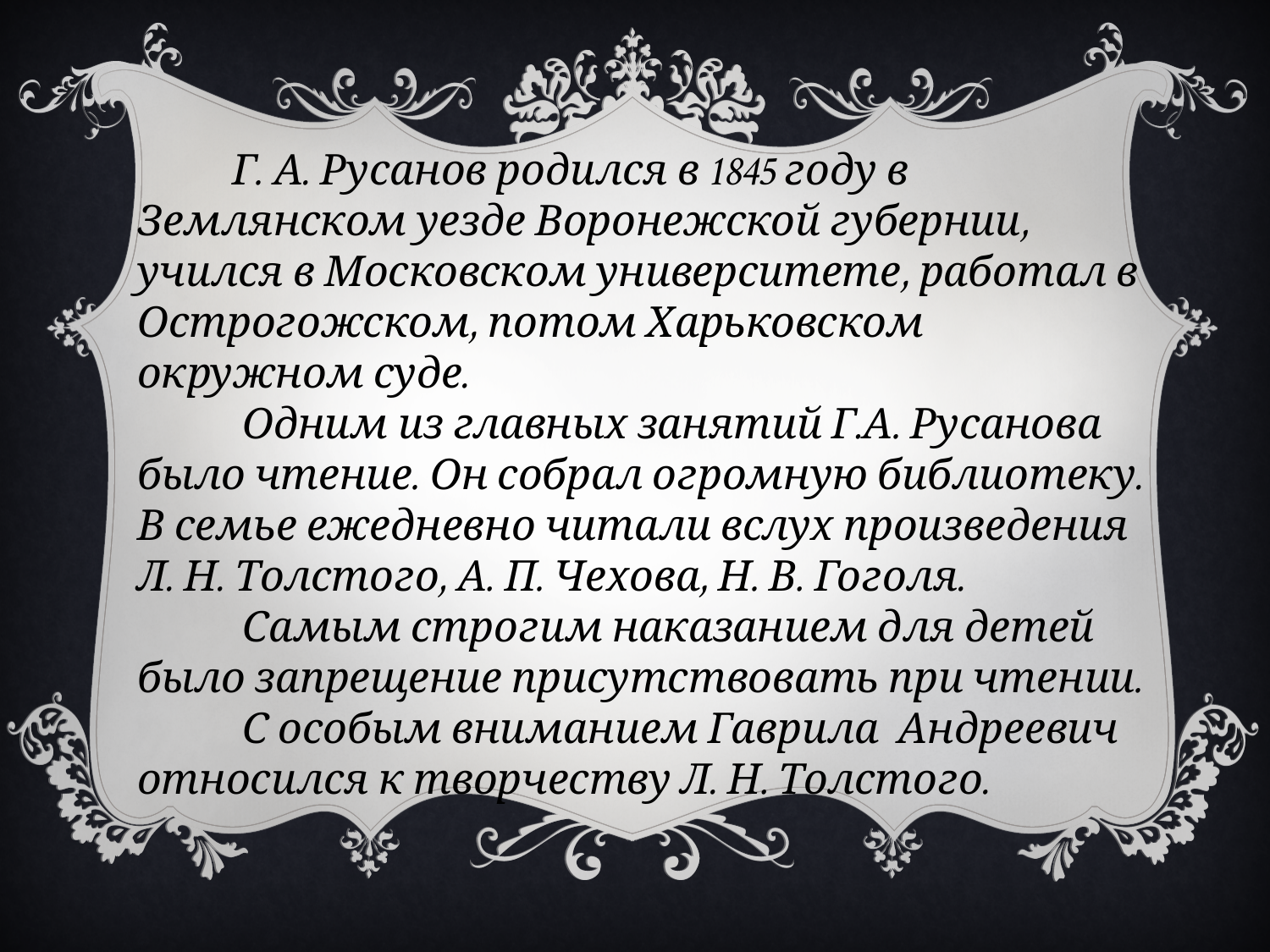

Г. А. Русанов родился в 1845 году в Землянском уезде Воронежской губернии, учился в Московском университете, работал в Острогожском, потом Харьковском окружном суде.
           Одним из главных занятий Г.А. Русанова было чтение. Он собрал огромную библиотеку.
В семье ежедневно читали вслух произведения Л. Н. Толстого, А. П. Чехова, Н. В. Гоголя.
           Самым строгим наказанием для детей было запрещение присутствовать при чтении.
           С особым вниманием Гаврила  Андреевич относился к творчеству Л. Н. Толстого.